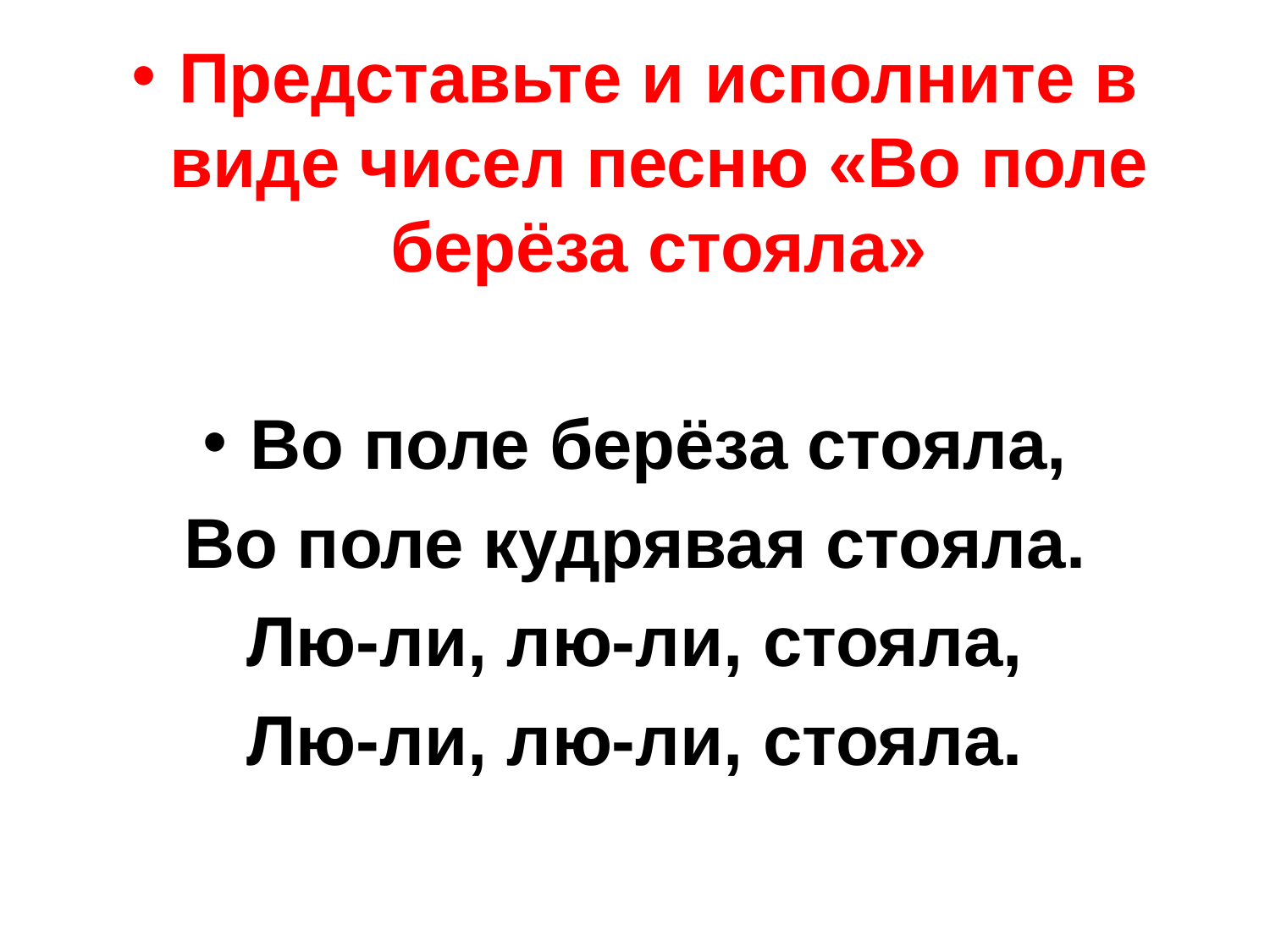

Представьте и исполните в виде чисел песню «Во поле берёза стояла»

Во поле берёза стояла,
Во поле кудрявая стояла.
Лю-ли, лю-ли, стояла,
Лю-ли, лю-ли, стояла.